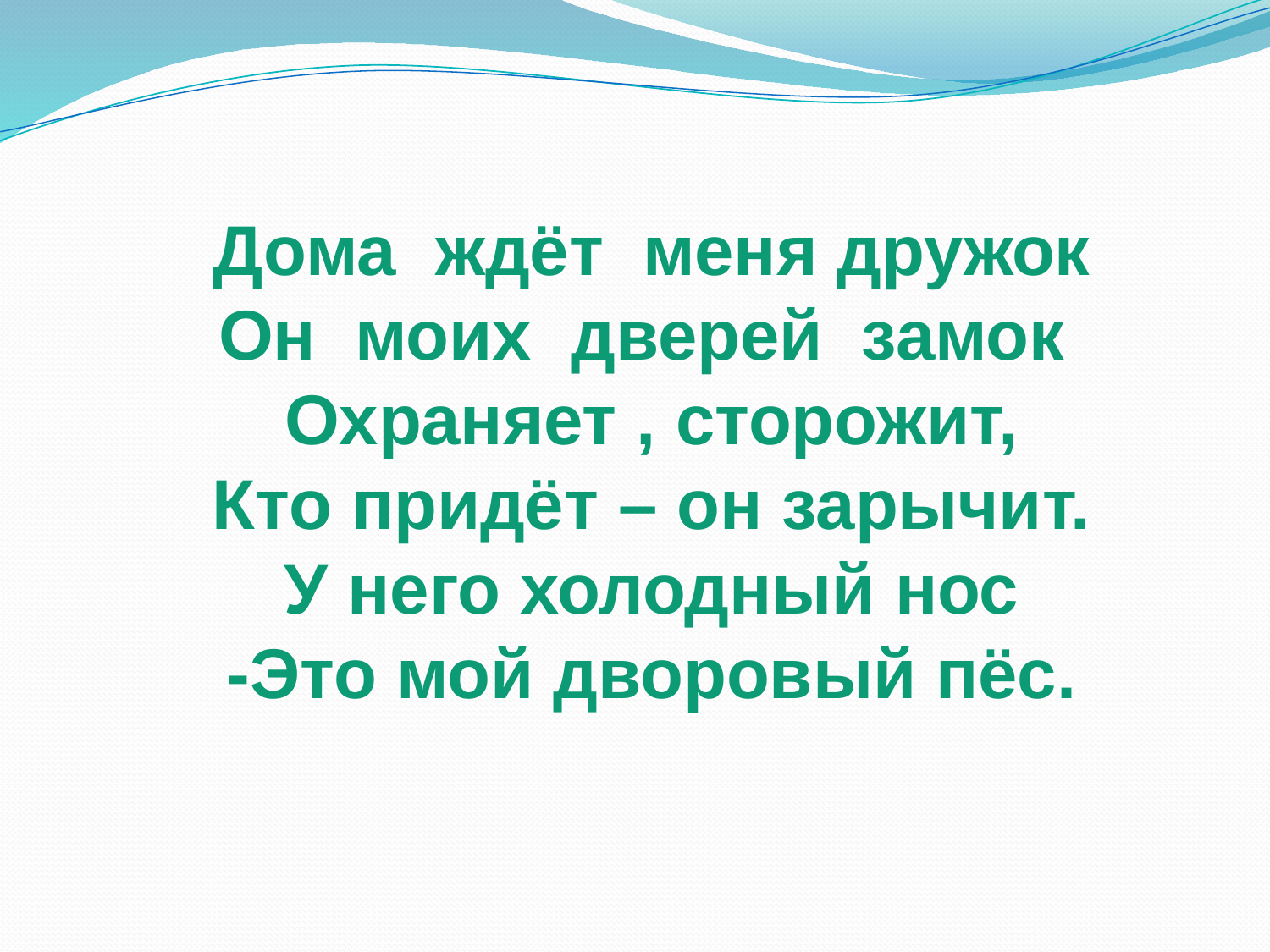

Дома  ждёт  меня дружок
Он  моих  дверей  замок
Охраняет , сторожит,
Кто придёт – он зарычит.
У него холодный нос
-Это мой дворовый пёс.